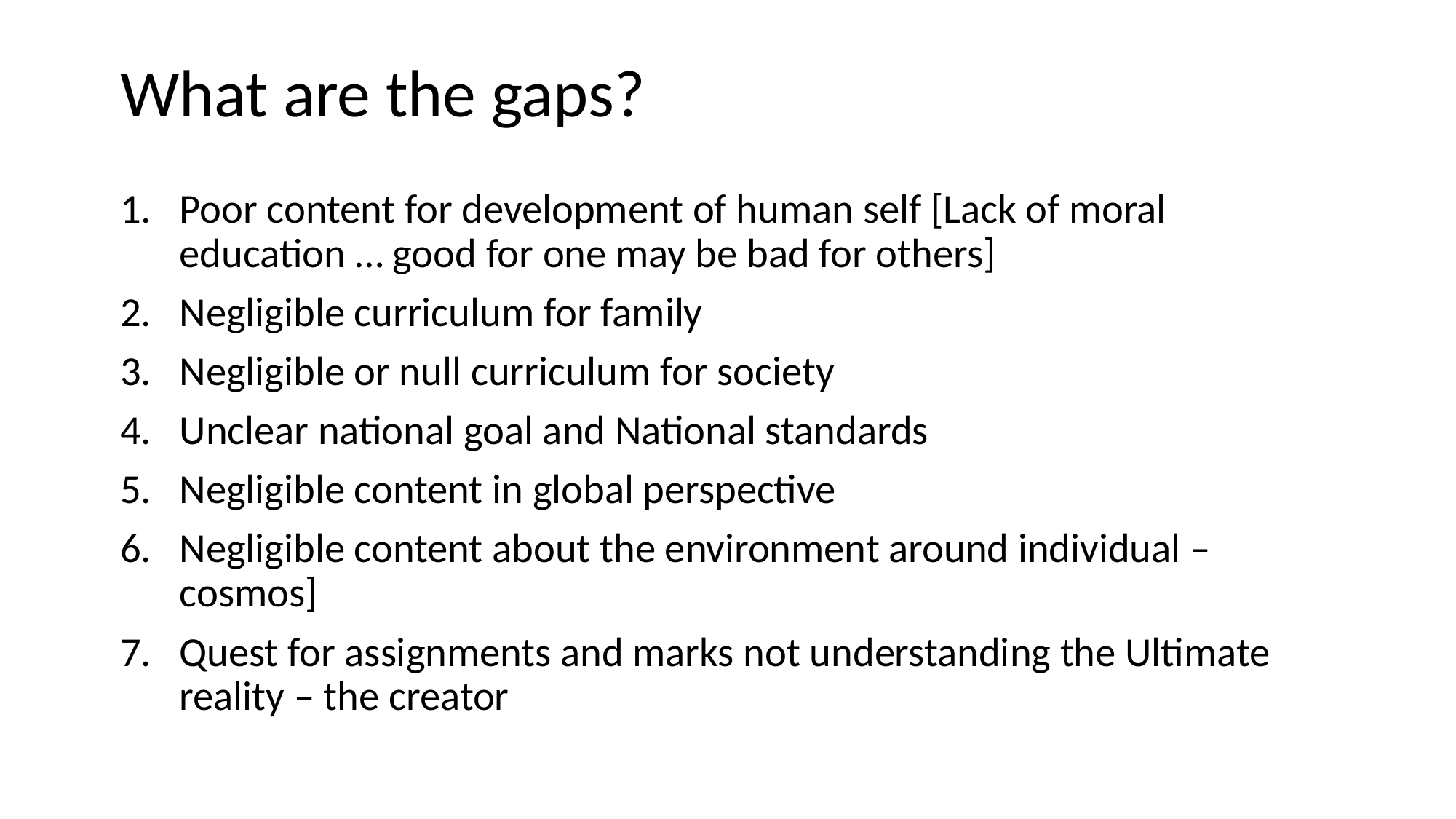

# What are the gaps?
Poor content for development of human self [Lack of moral education … good for one may be bad for others]
Negligible curriculum for family
Negligible or null curriculum for society
Unclear national goal and National standards
Negligible content in global perspective
Negligible content about the environment around individual – cosmos]
Quest for assignments and marks not understanding the Ultimate reality – the creator